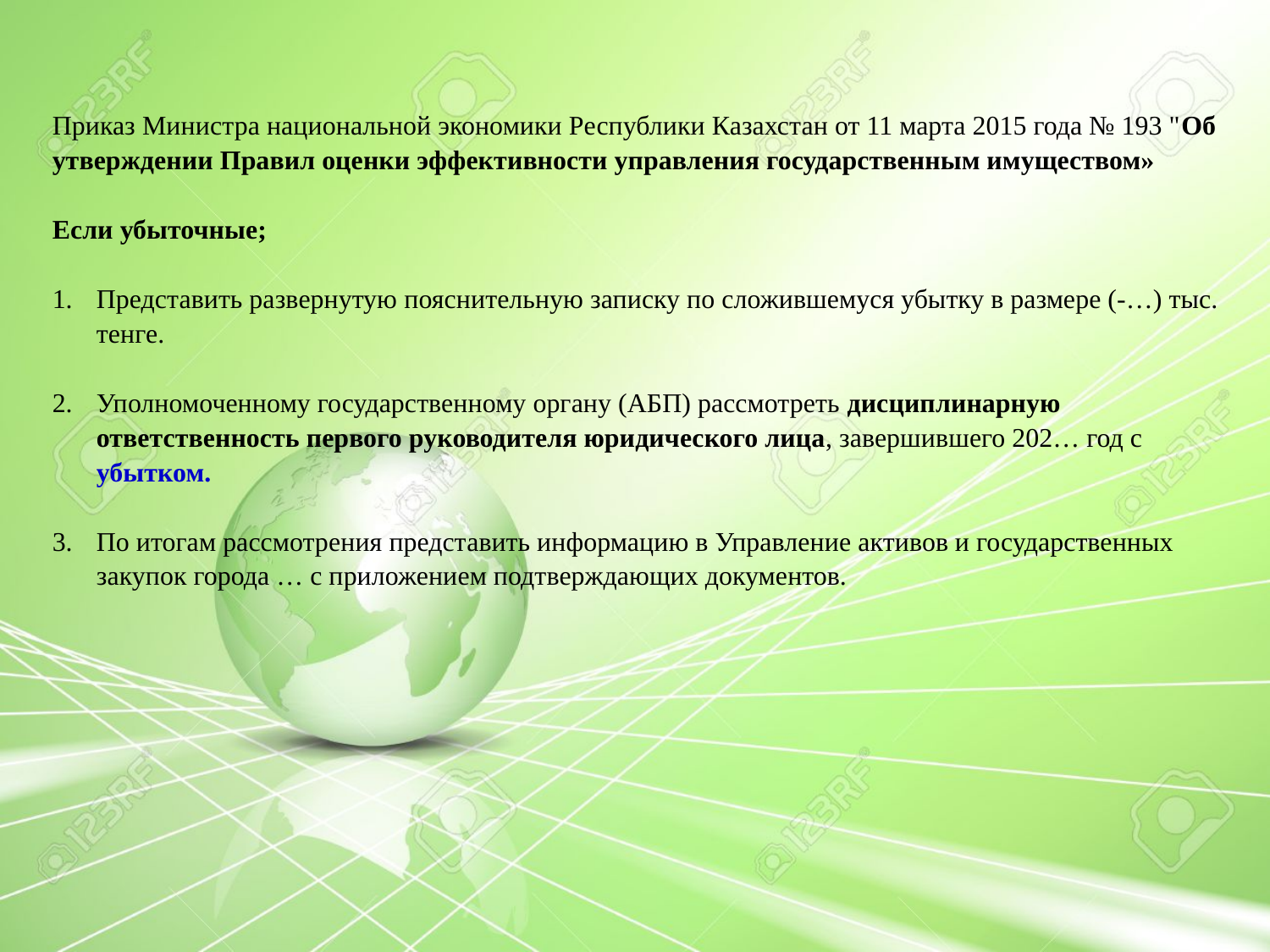

Приказ Министра национальной экономики Республики Казахстан от 11 марта 2015 года № 193 "Об утверждении Правил оценки эффективности управления государственным имуществом»

Если убыточные;

Представить развернутую пояснительную записку по сложившемуся убытку в размере (-…) тыс. тенге.

Уполномоченному государственному органу (АБП) рассмотреть дисциплинарную ответственность первого руководителя юридического лица, завершившего 202… год с убытком.

По итогам рассмотрения представить информацию в Управление активов и государственных закупок города … с приложением подтверждающих документов.